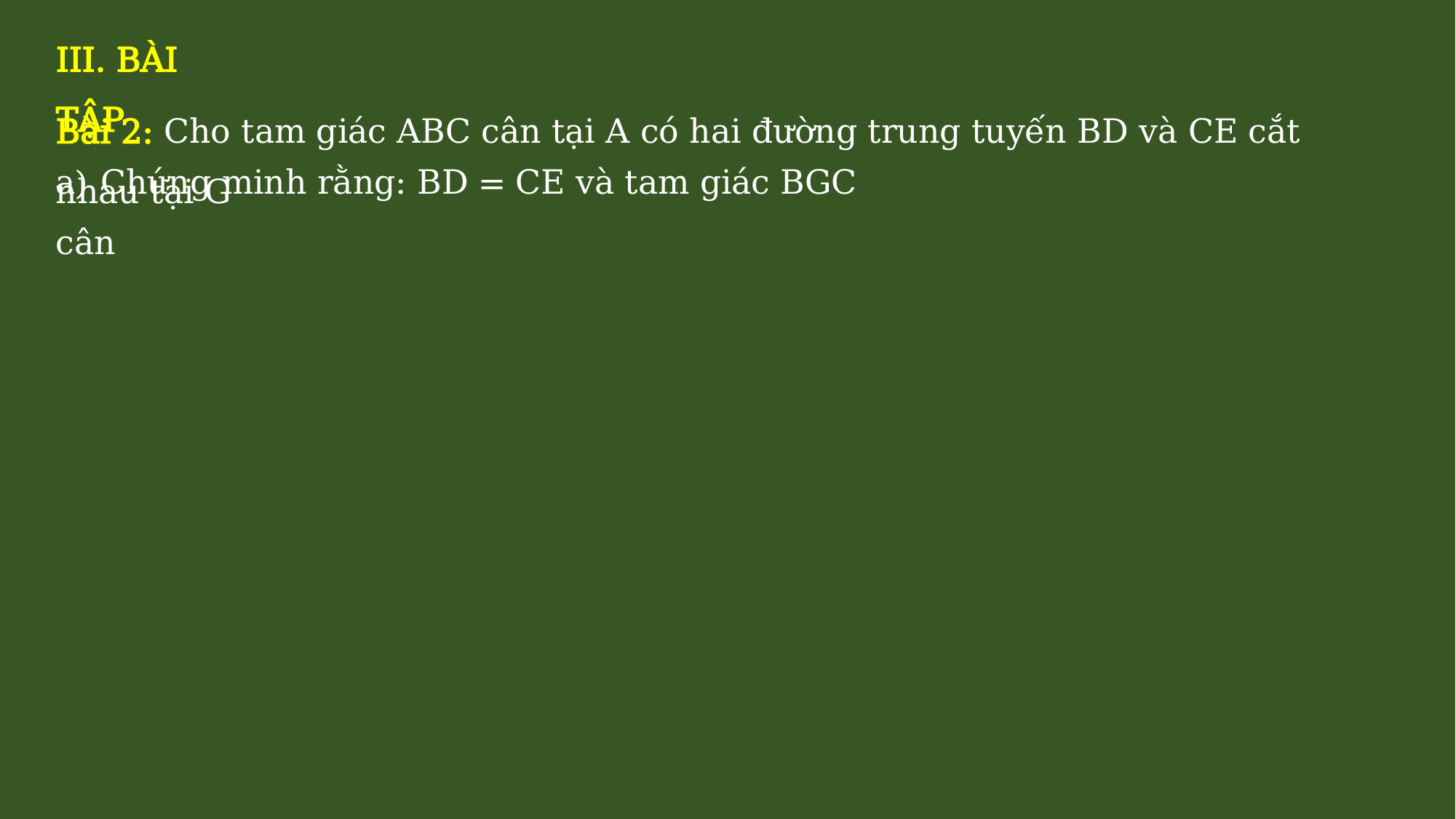

III. BÀI TẬP
Bài 2: Cho tam giác ABC cân tại A có hai đường trung tuyến BD và CE cắt nhau tại G
a) Chứng minh rằng: BD = CE và tam giác BGC cân